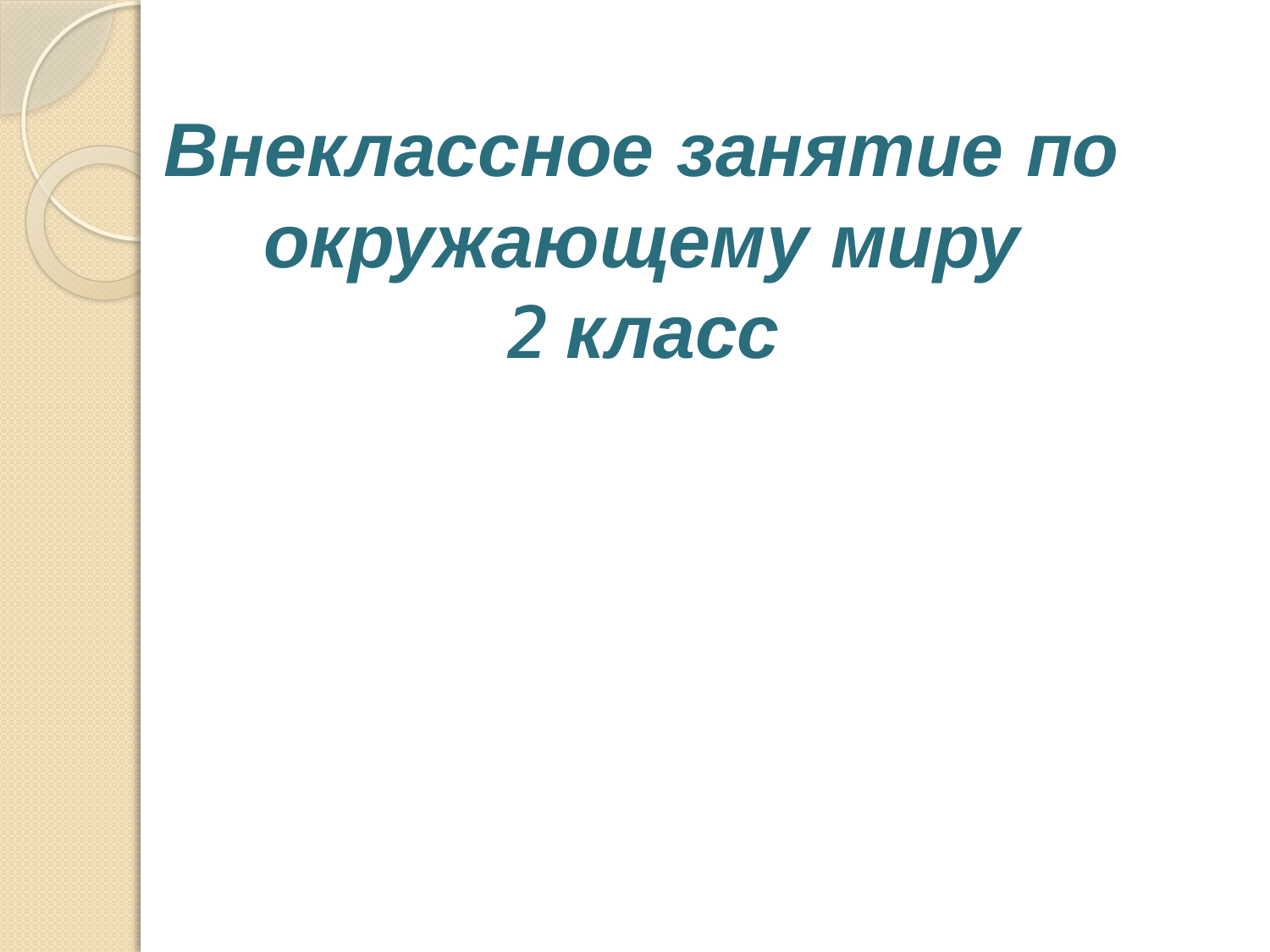

# Внеклассное занятие по окружающему миру 2 класс